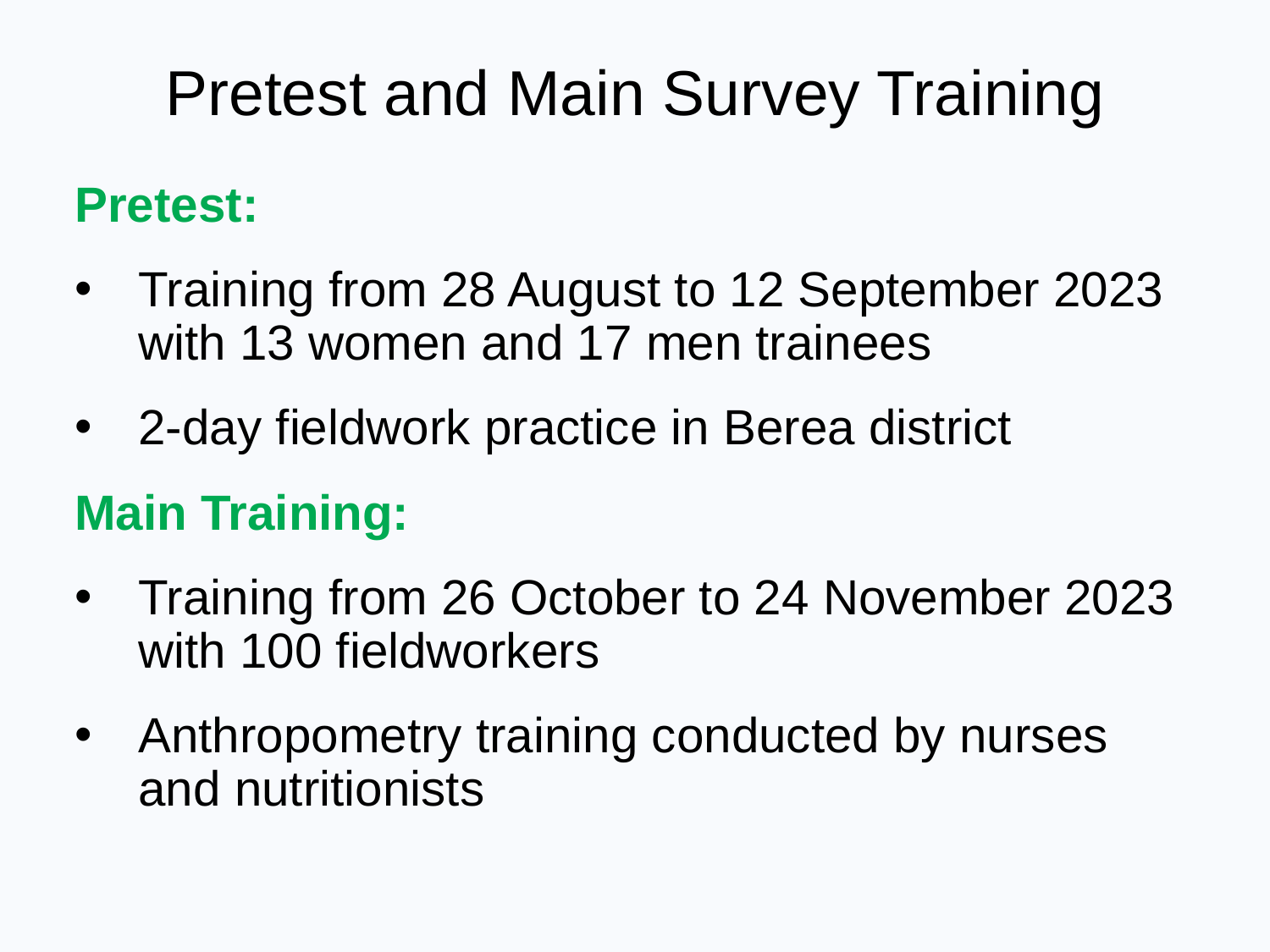

# Pretest and Main Survey Training
Pretest:
Training from 28 August to 12 September 2023 with 13 women and 17 men trainees
2-day fieldwork practice in Berea district
Main Training:
Training from 26 October to 24 November 2023 with 100 fieldworkers
Anthropometry training conducted by nurses and nutritionists